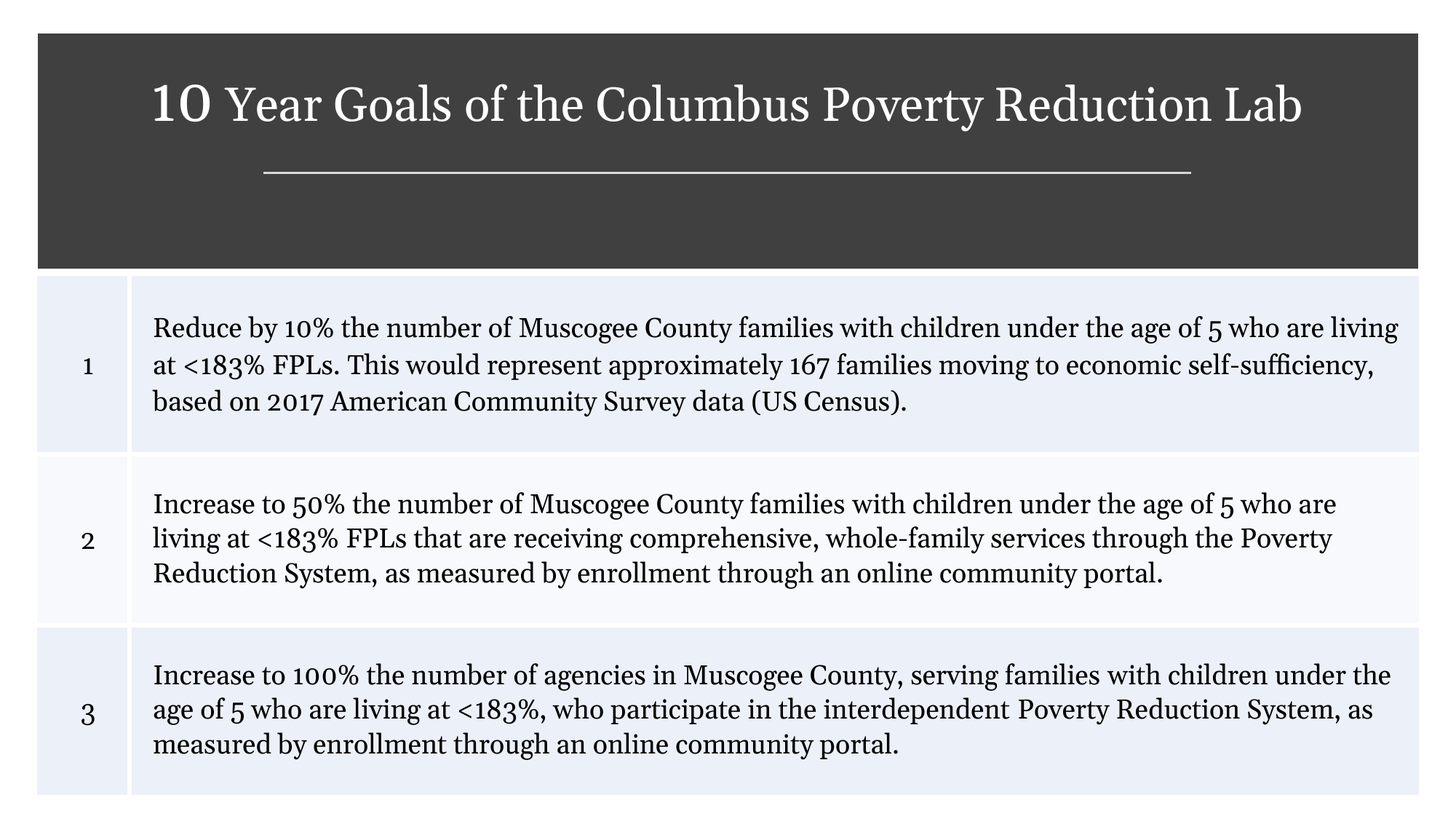

# 10 Year Goals of the Columbus Poverty Reduction Lab

| 1 | Reduce by 10% the number of Muscogee County families with children under the age of 5 who are living at <183% FPLs. This would represent approximately 167 families moving to economic self-sufficiency, based on 2017 American Community Survey data (US Census). |
| --- | --- |
| 2 | Increase to 50% the number of Muscogee County families with children under the age of 5 who are living at <183% FPLs that are receiving comprehensive, whole-family services through the Poverty Reduction System, as measured by enrollment through an online community portal. |
| 3 | Increase to 100% the number of agencies in Muscogee County, serving families with children under the age of 5 who are living at <183%, who participate in the interdependent Poverty Reduction System, as measured by enrollment through an online community portal. |